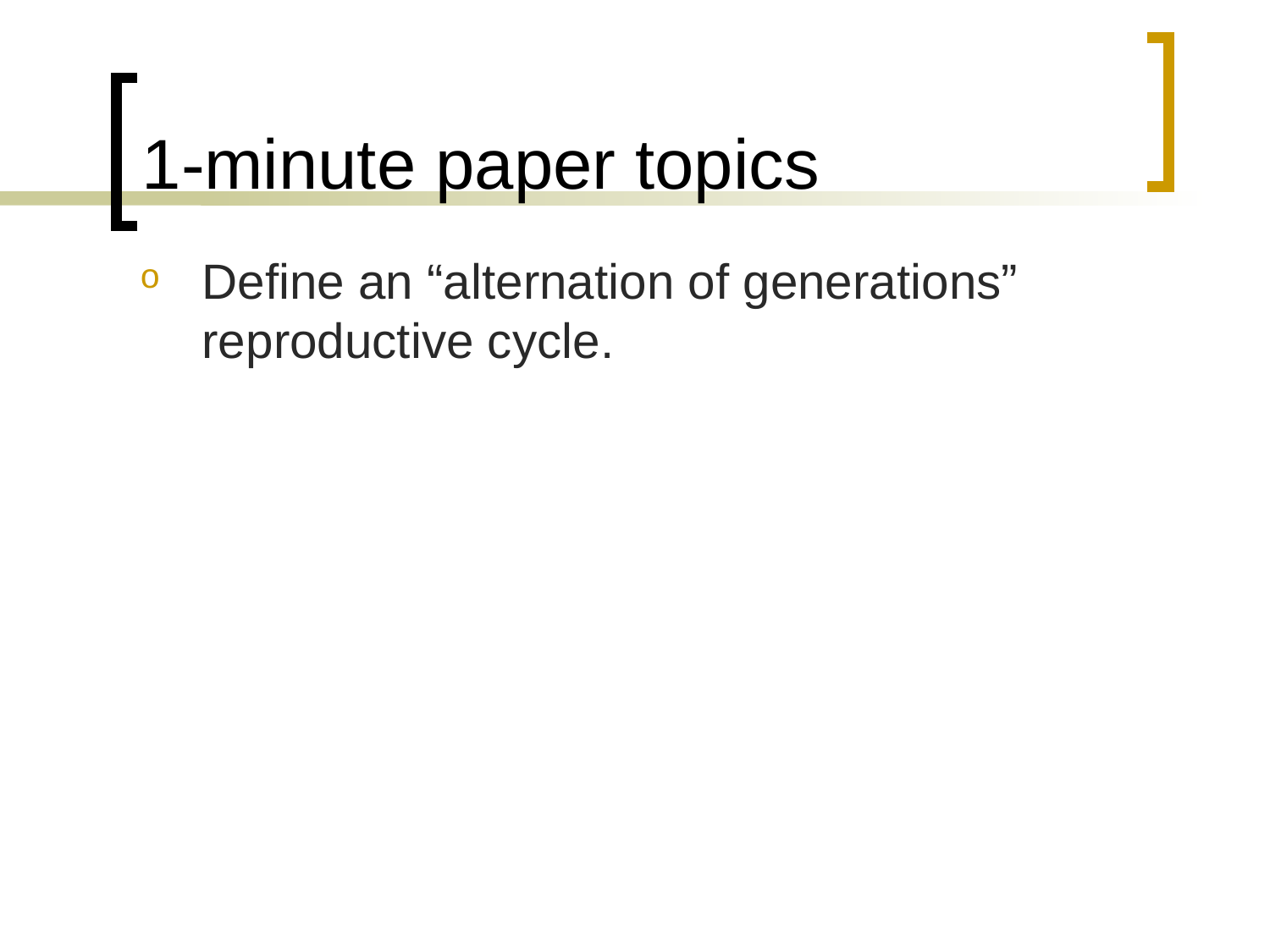

# 1-minute paper topics
Define an “alternation of generations” reproductive cycle.